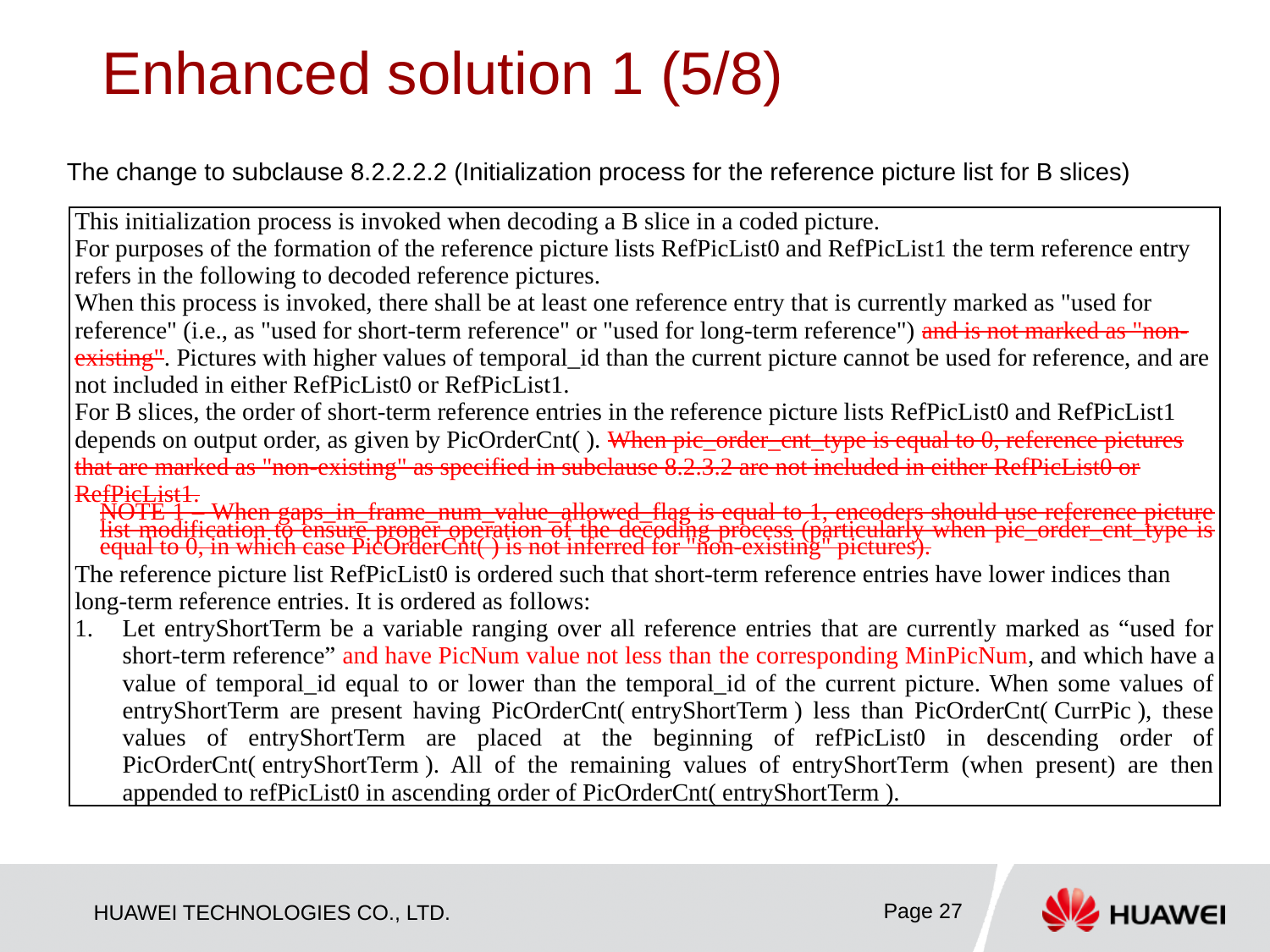

# Enhanced solution 1 (5/8)
The change to subclause 8.2.2.2.2 (Initialization process for the reference picture list for B slices)

| This initialization process is invoked when decoding a B slice in a coded picture. For purposes of the formation of the reference picture lists RefPicList0 and RefPicList1 the term reference entry refers in the following to decoded reference pictures. When this process is invoked, there shall be at least one reference entry that is currently marked as "used for reference" (i.e., as "used for short-term reference" or "used for long-term reference") and is not marked as "non-existing". Pictures with higher values of temporal\_id than the current picture cannot be used for reference, and are not included in either RefPicList0 or RefPicList1. For B slices, the order of short-term reference entries in the reference picture lists RefPicList0 and RefPicList1 depends on output order, as given by PicOrderCnt( ). When pic\_order\_cnt\_type is equal to 0, reference pictures that are marked as "non-existing" as specified in subclause 8.2.3.2 are not included in either RefPicList0 or RefPicList1. NOTE 1 – When gaps\_in\_frame\_num\_value\_allowed\_flag is equal to 1, encoders should use reference picture list modification to ensure proper operation of the decoding process (particularly when pic\_order\_cnt\_type is equal to 0, in which case PicOrderCnt( ) is not inferred for "non-existing" pictures). The reference picture list RefPicList0 is ordered such that short-term reference entries have lower indices than long-term reference entries. It is ordered as follows: Let entryShortTerm be a variable ranging over all reference entries that are currently marked as “used for short‑term reference” and have PicNum value not less than the corresponding MinPicNum, and which have a value of temporal\_id equal to or lower than the temporal\_id of the current picture. When some values of entryShortTerm are present having PicOrderCnt( entryShortTerm ) less than PicOrderCnt( CurrPic ), these values of entryShortTerm are placed at the beginning of refPicList0 in descending order of PicOrderCnt( entryShortTerm ). All of the remaining values of entryShortTerm (when present) are then appended to refPicList0 in ascending order of PicOrderCnt( entryShortTerm ). |
| --- |
Page 27